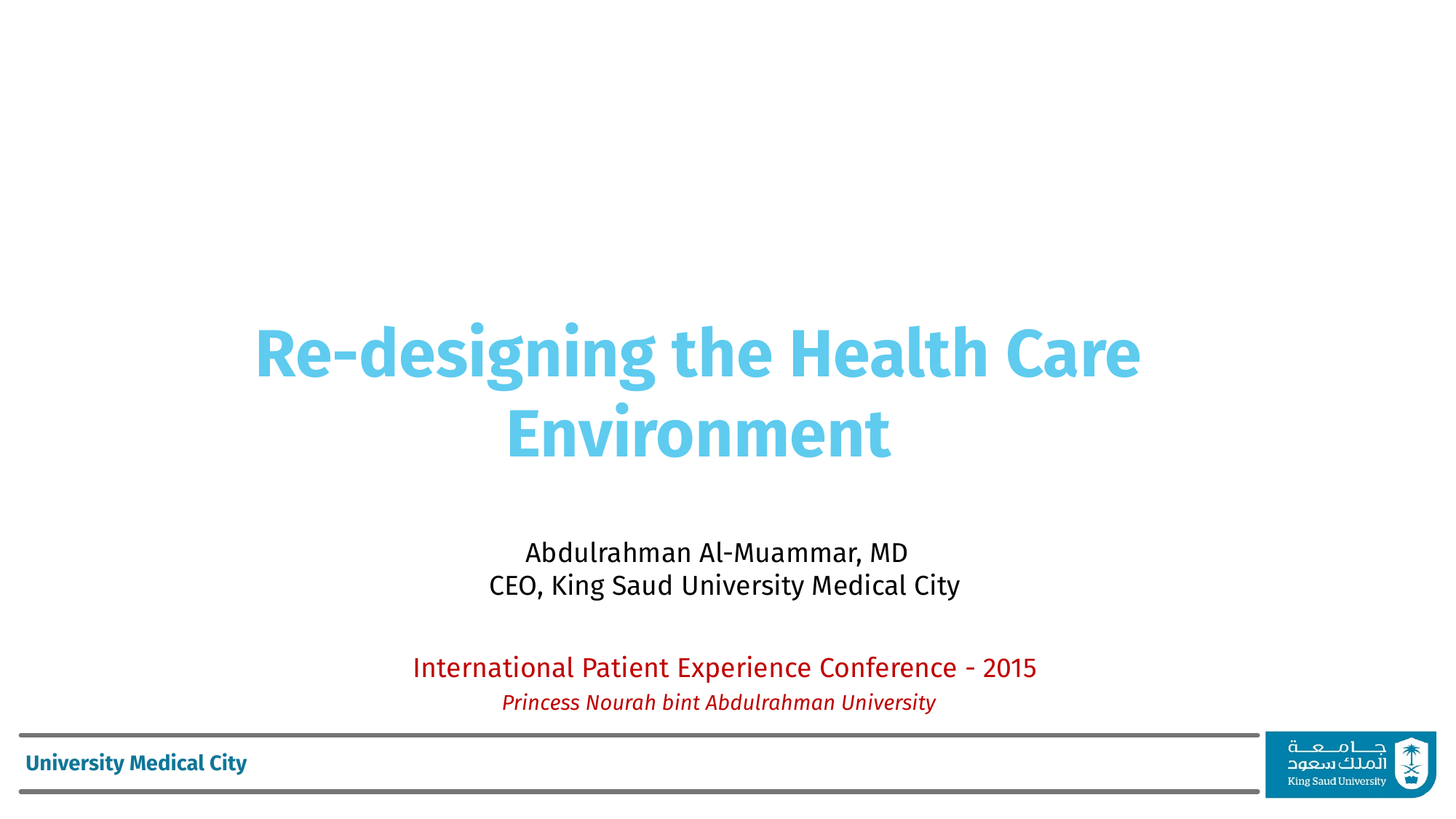

# Re-designing the Health Care Environment
     Abdulrahman Al-Muammar, MD
CEO, King Saud University Medical City
International Patient Experience Conference - 2015
Princess Nourah bint Abdulrahman University